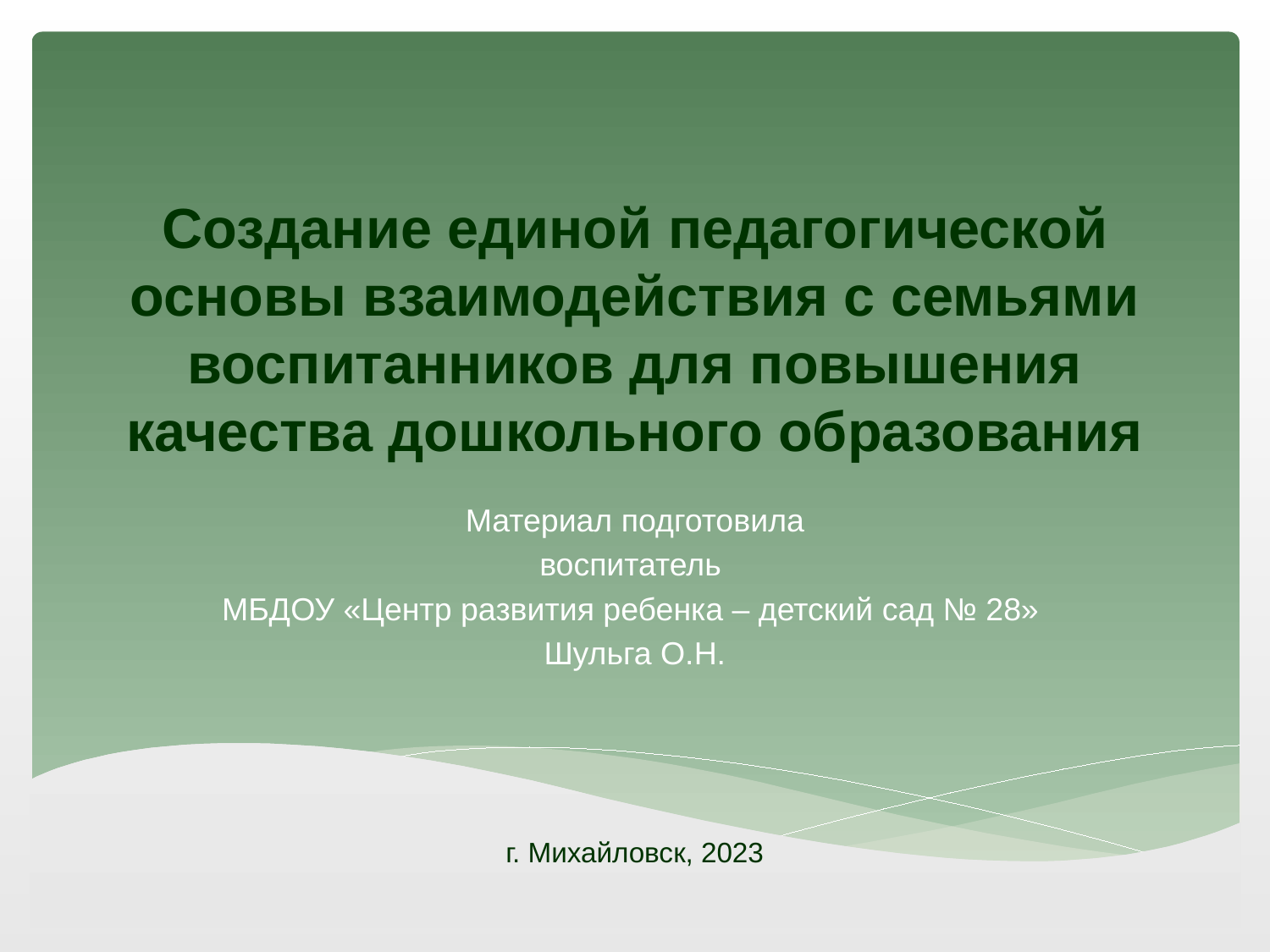

# Создание единой педагогической основы взаимодействия с семьями воспитанников для повышения качества дошкольного образования
Материал подготовила
воспитатель
МБДОУ «Центр развития ребенка – детский сад № 28»
Шульга О.Н.

г. Михайловск, 2023